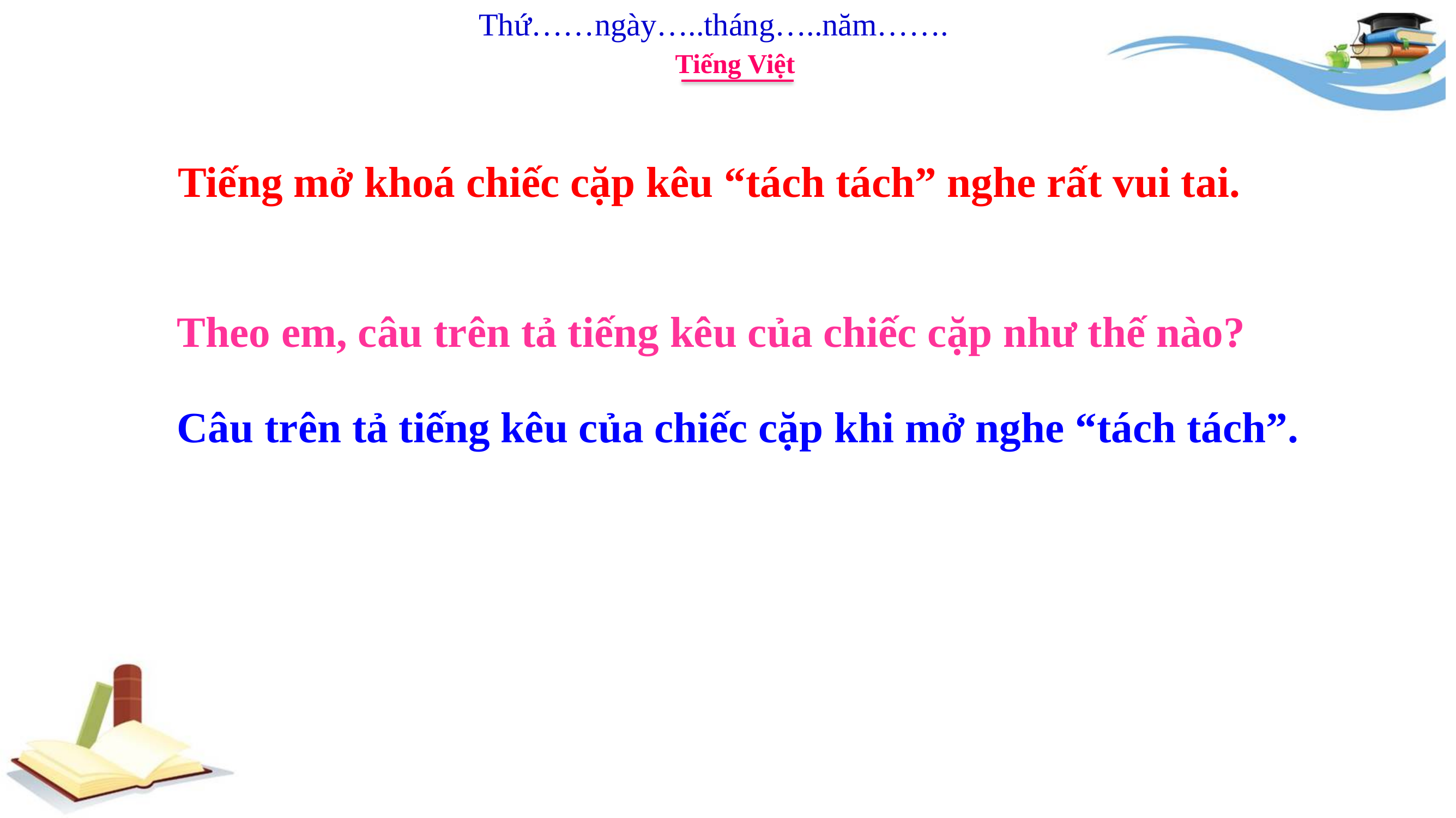

Thứ……ngày…..tháng…..năm…….
Tiếng Việt
Tiếng mở khoá chiếc cặp kêu “tách tách” nghe rất vui tai.
Theo em, câu trên tả tiếng kêu của chiếc cặp như thế nào?
Câu trên tả tiếng kêu của chiếc cặp khi mở nghe “tách tách”.